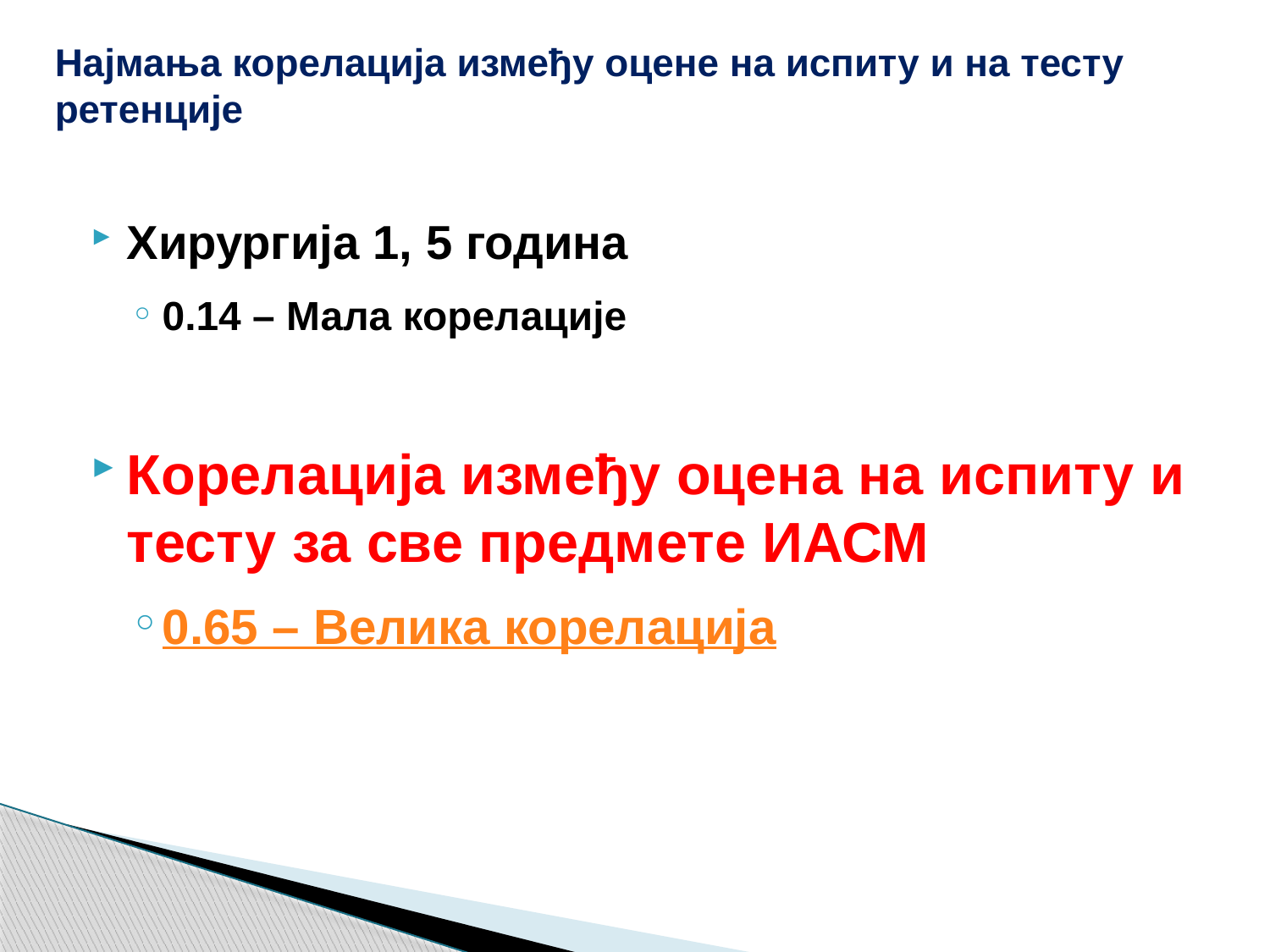

# Најмања корелација између оцене на испиту и на тесту ретенције
Хирургија 1, 5 година
0.14 – Мала корелације

Корелација између оцена на испиту и тесту за све предмете ИАСМ
0.65 – Велика корелација